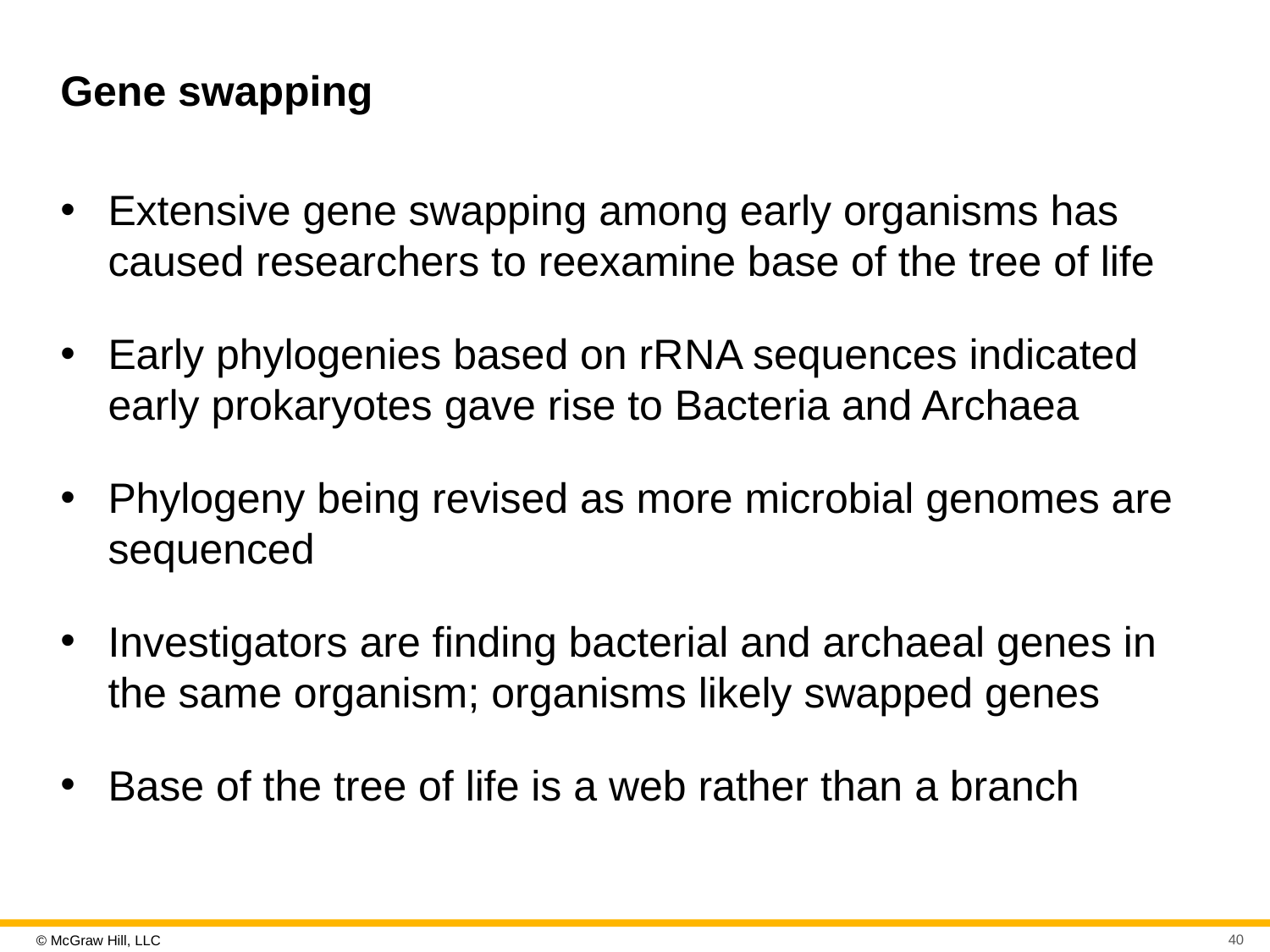

# Gene swapping
Extensive gene swapping among early organisms has caused researchers to reexamine base of the tree of life
Early phylogenies based on rR N A sequences indicated early prokaryotes gave rise to Bacteria and Archaea
Phylogeny being revised as more microbial genomes are sequenced
Investigators are finding bacterial and archaeal genes in the same organism; organisms likely swapped genes
Base of the tree of life is a web rather than a branch
40